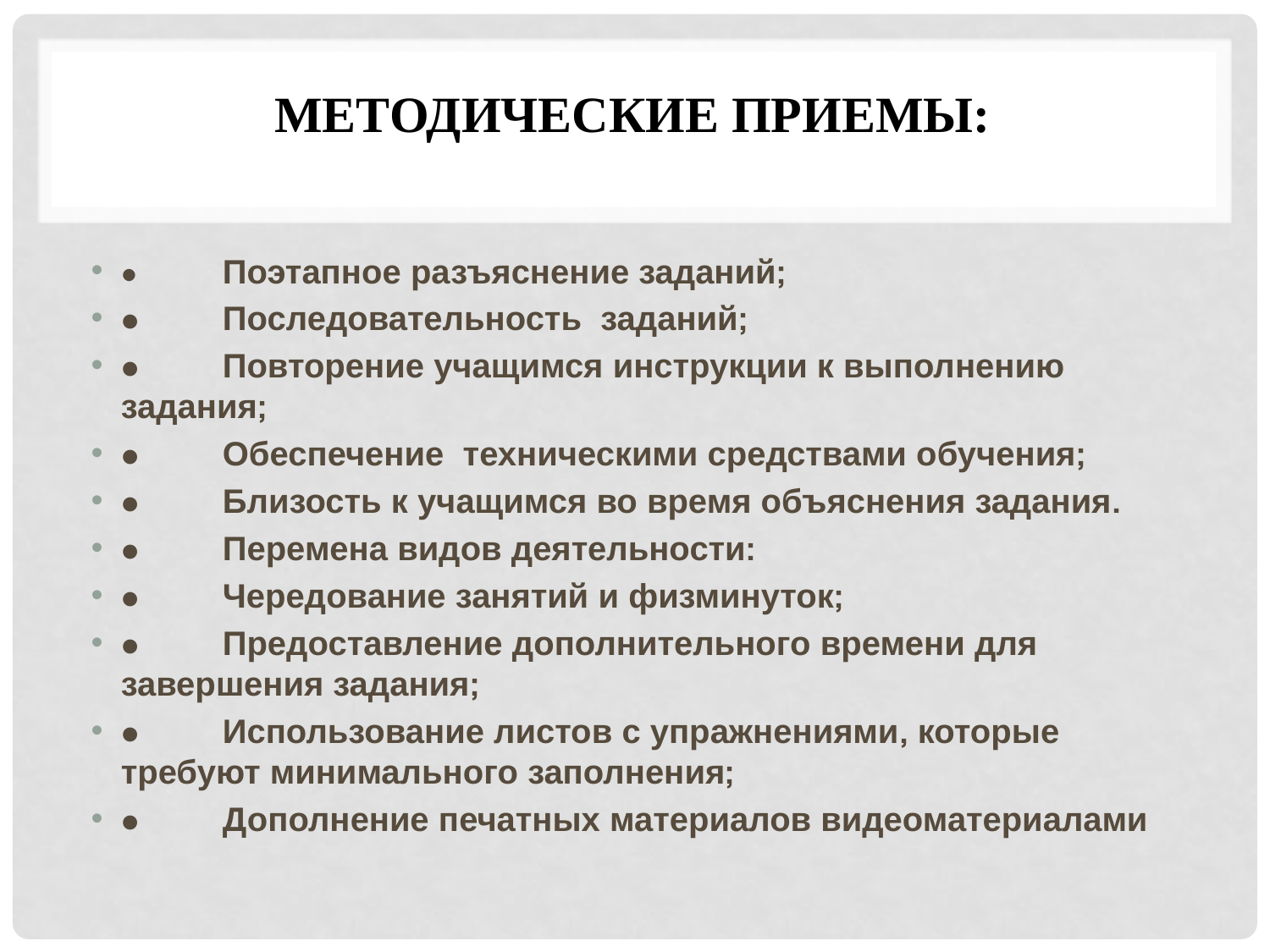

# методические приемы:
•	Поэтапное разъяснение заданий;
•	Последовательность  заданий;
•	Повторение учащимся инструкции к выполнению задания;
•	Обеспечение  техническими средствами обучения;
•	Близость к учащимся во время объяснения задания.
•	Перемена видов деятельности:
•	Чередование занятий и физминуток;
•	Предоставление дополнительного времени для завершения задания;
•	Использование листов с упражнениями, которые требуют минимального заполнения;
•	Дополнение печатных материалов видеоматериалами